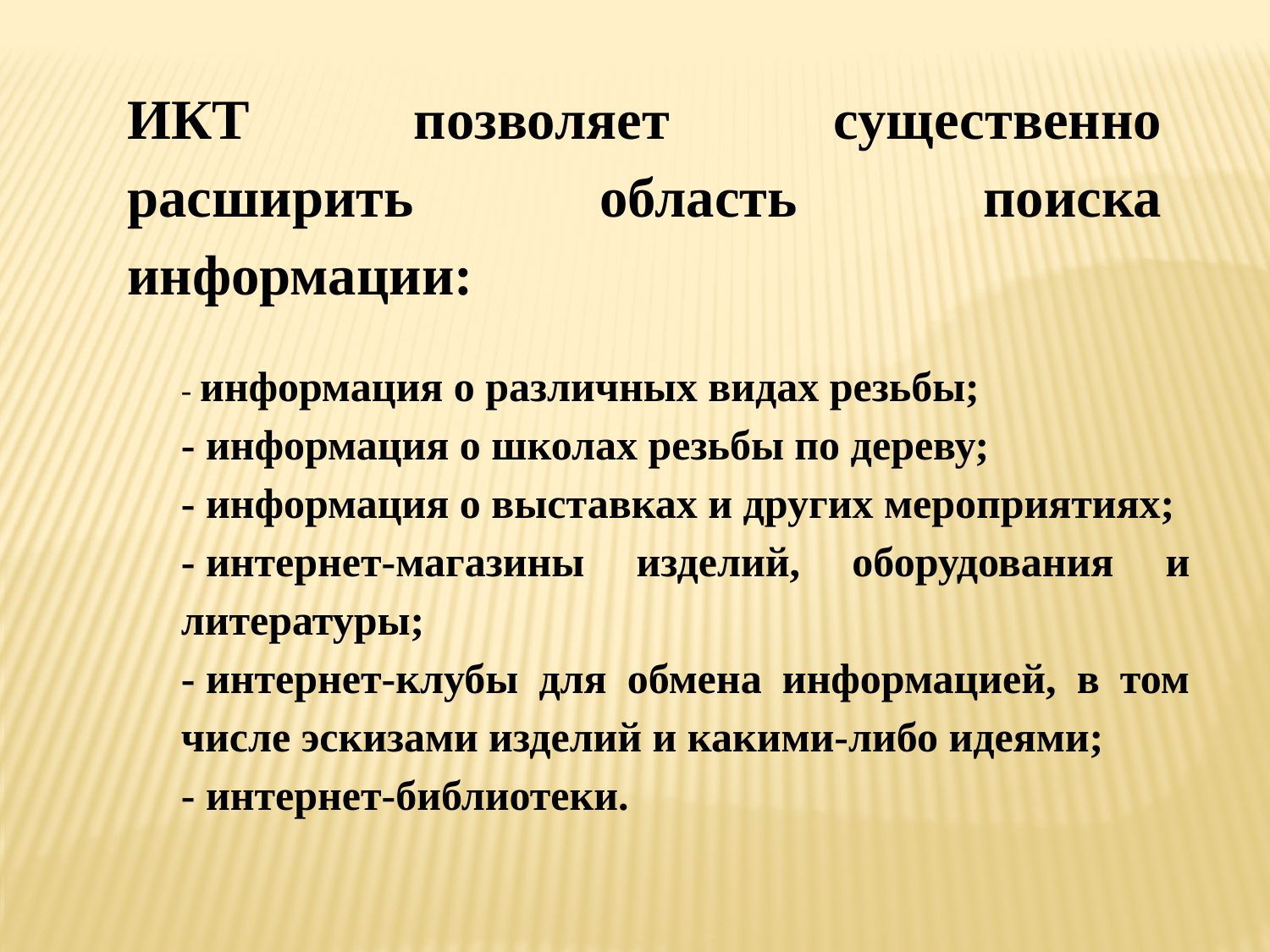

ИКТ позволяет существенно расширить область поиска информации:
- информация о различных видах резьбы;
- информация о школах резьбы по дереву;
- информация о выставках и других мероприятиях;
- интернет-магазины изделий, оборудования и литературы;
- интернет-клубы для обмена информацией, в том числе эскизами изделий и какими-либо идеями;
- интернет-библиотеки.